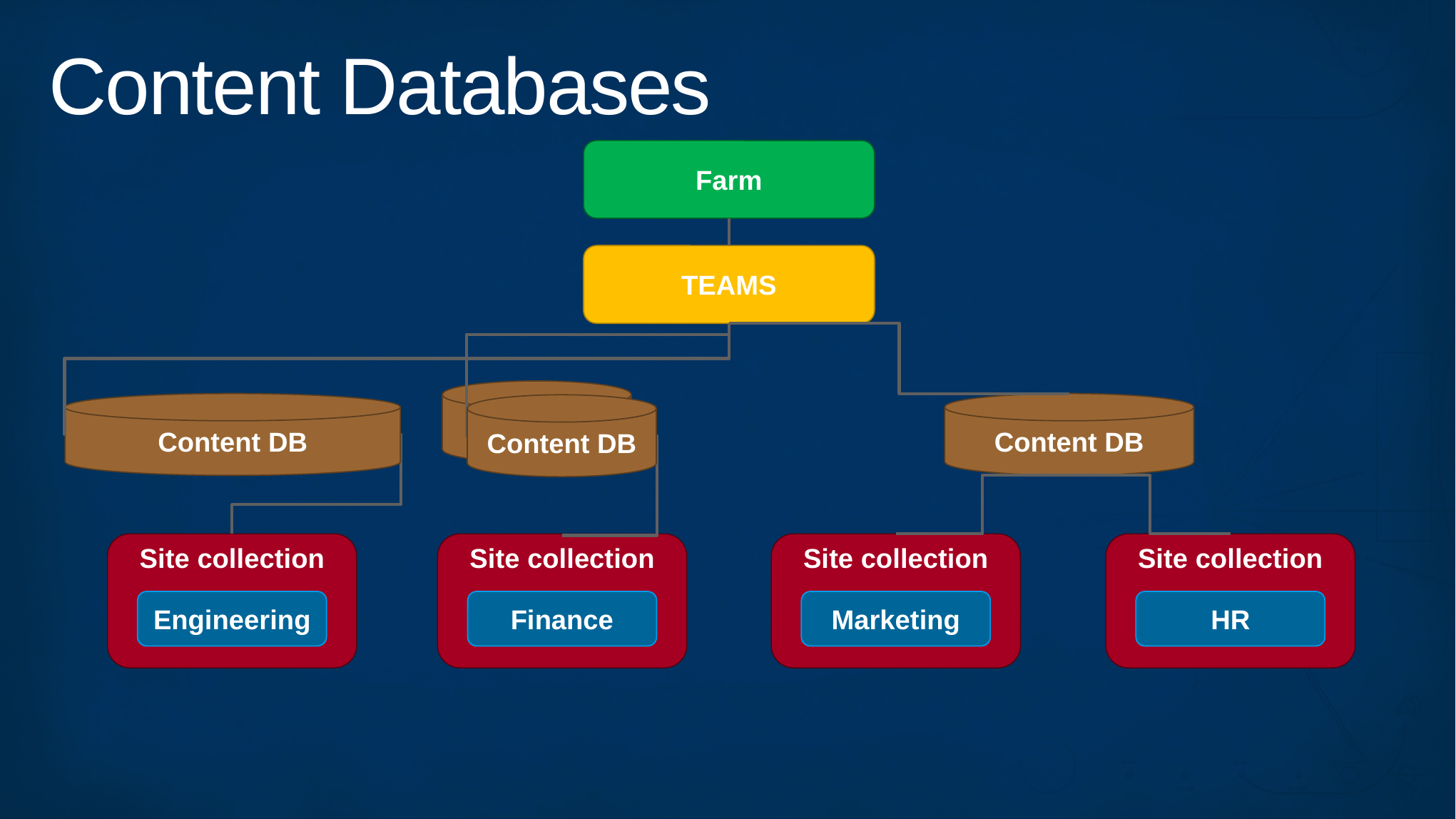

# Content Databases
Farm
TEAMS
Content DB
Content DB

Content DB

Site collection
Finance

Site collection
Engineering

Site collection
Marketing

Site collection
HR